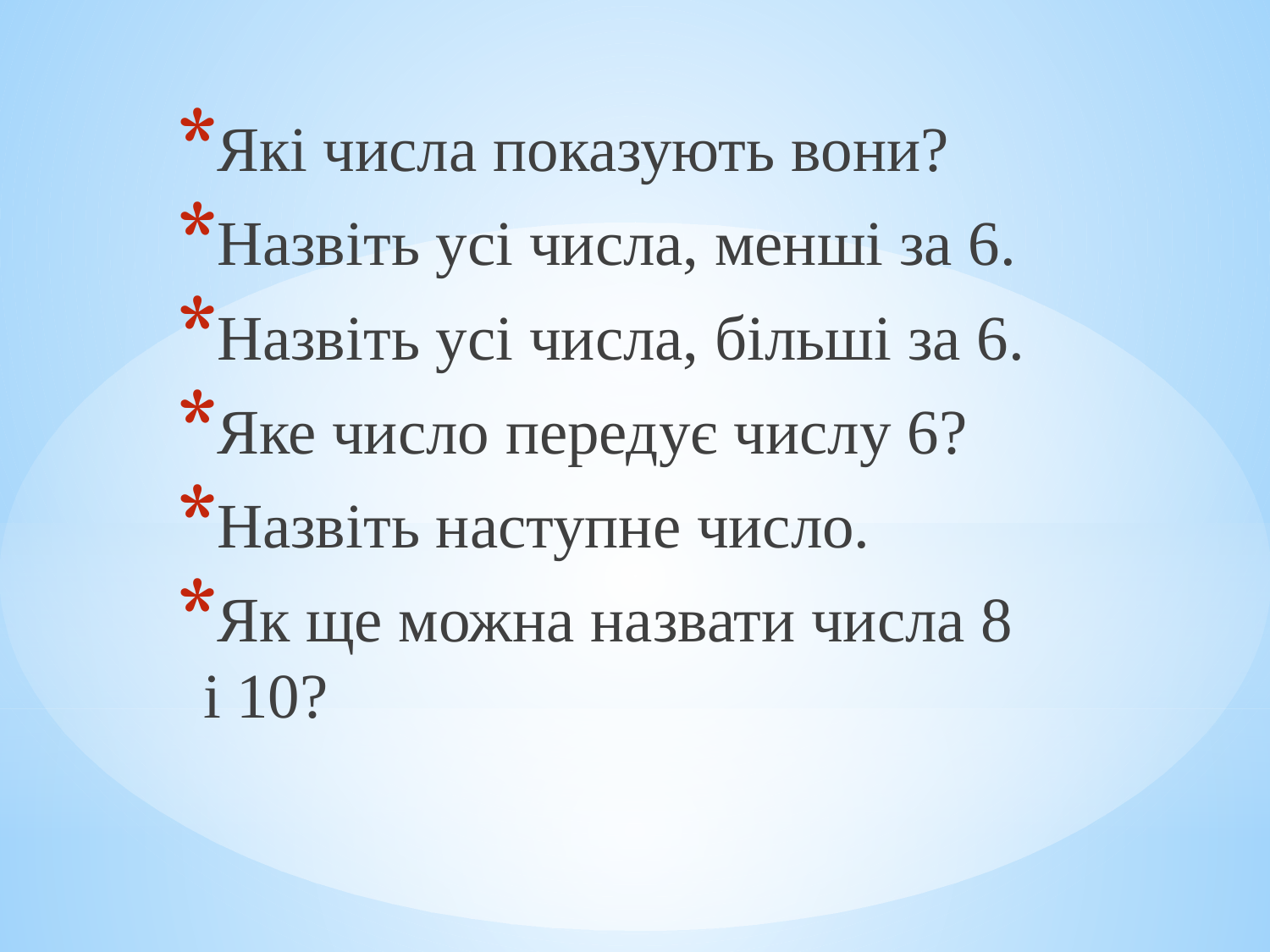

Які числа показують вони?
Назвіть усі числа, менші за 6.
Назвіть усі числа, більші за 6.
Яке число передує числу 6?
Назвіть наступне число.
Як ще можна назвати числа 8 і 10?